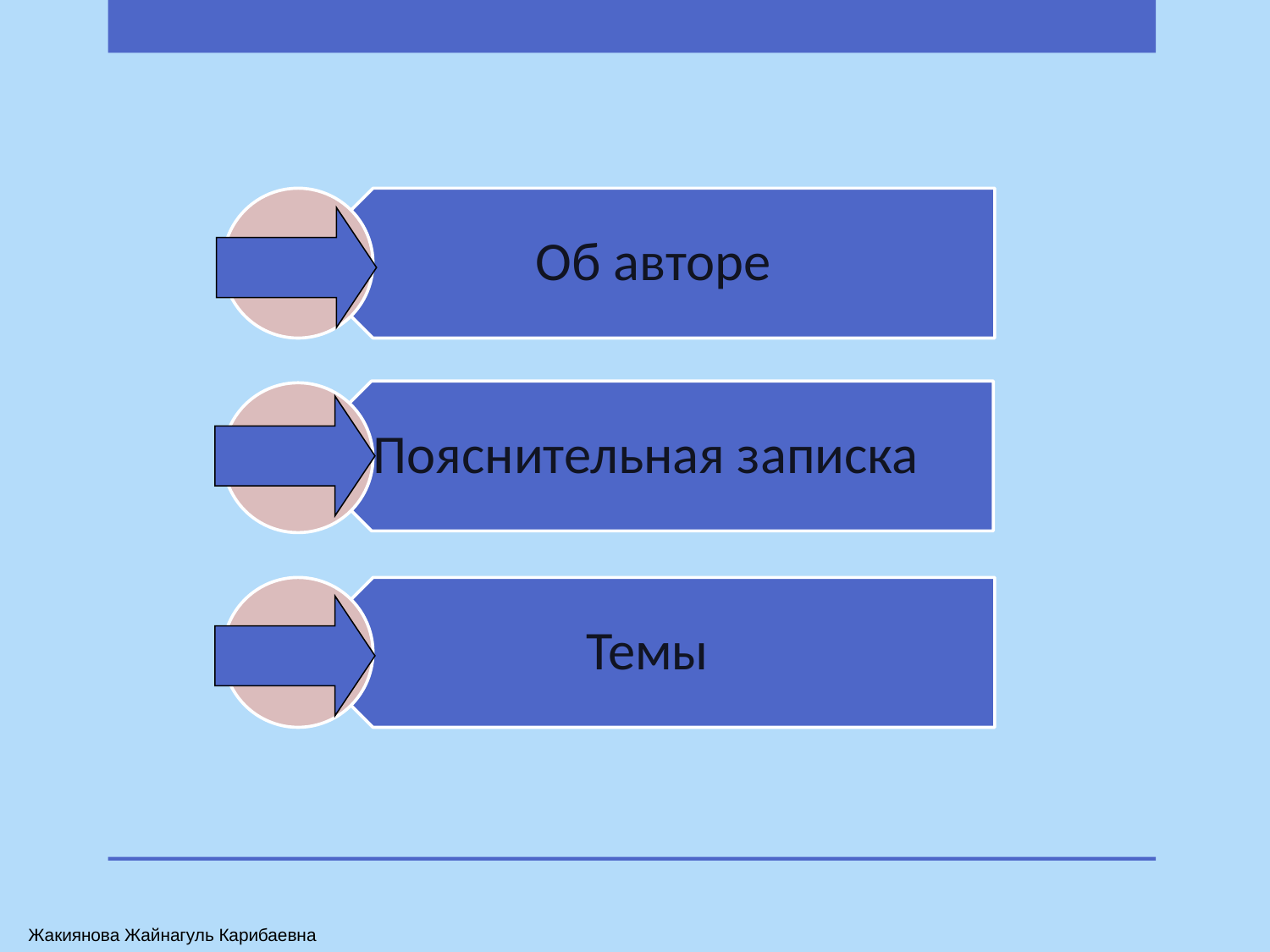

Об авторе
Пояснительная записка
Темы

Жакиянова Жайнагуль Карибаевна